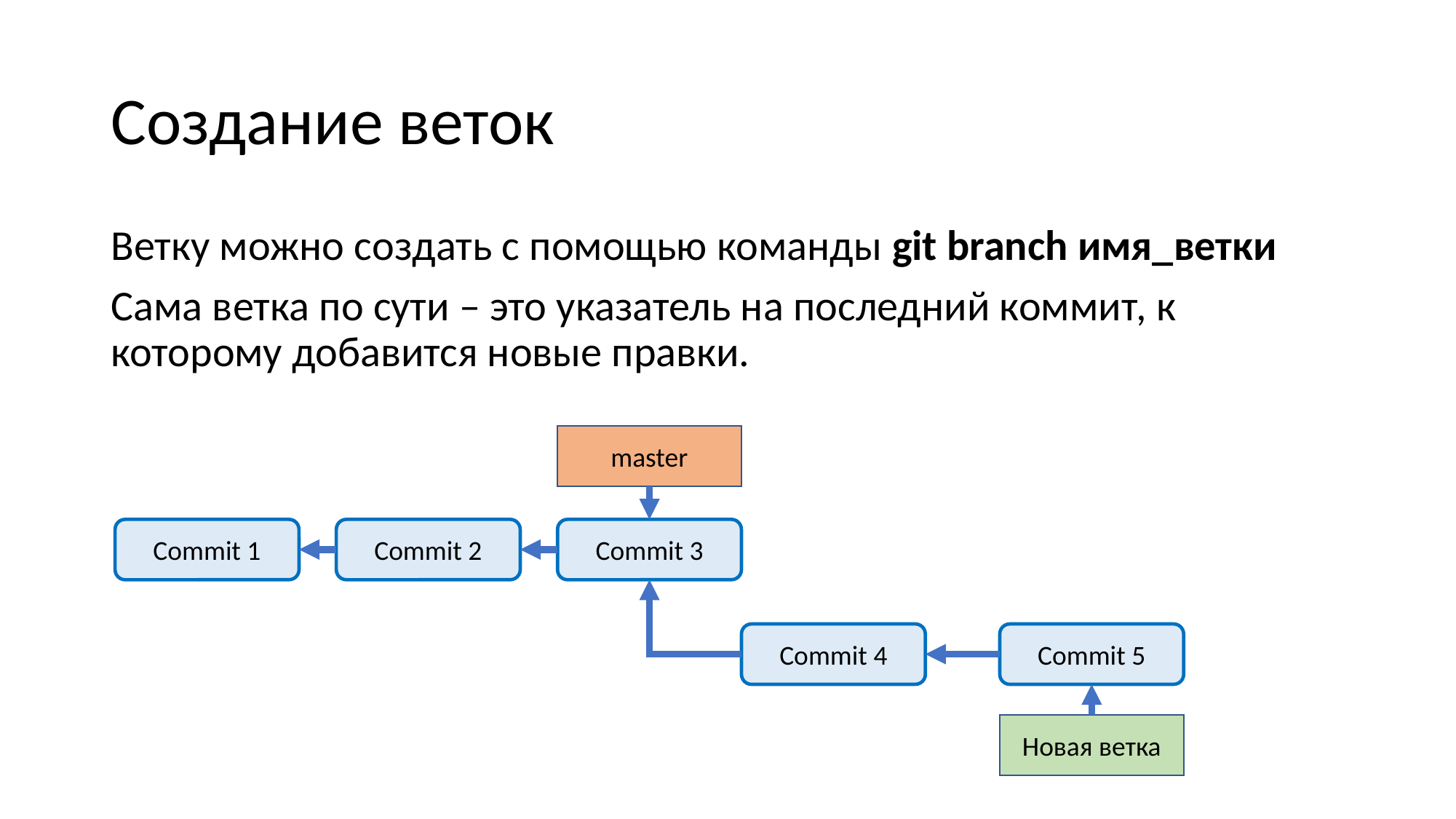

# Создание веток
Ветку можно создать с помощью команды git branch имя_ветки
Сама ветка по сути – это указатель на последний коммит, к которому добавится новые правки.
master
Commit 1
Commit 2
Commit 3
Commit 4
Commit 5
Новая ветка